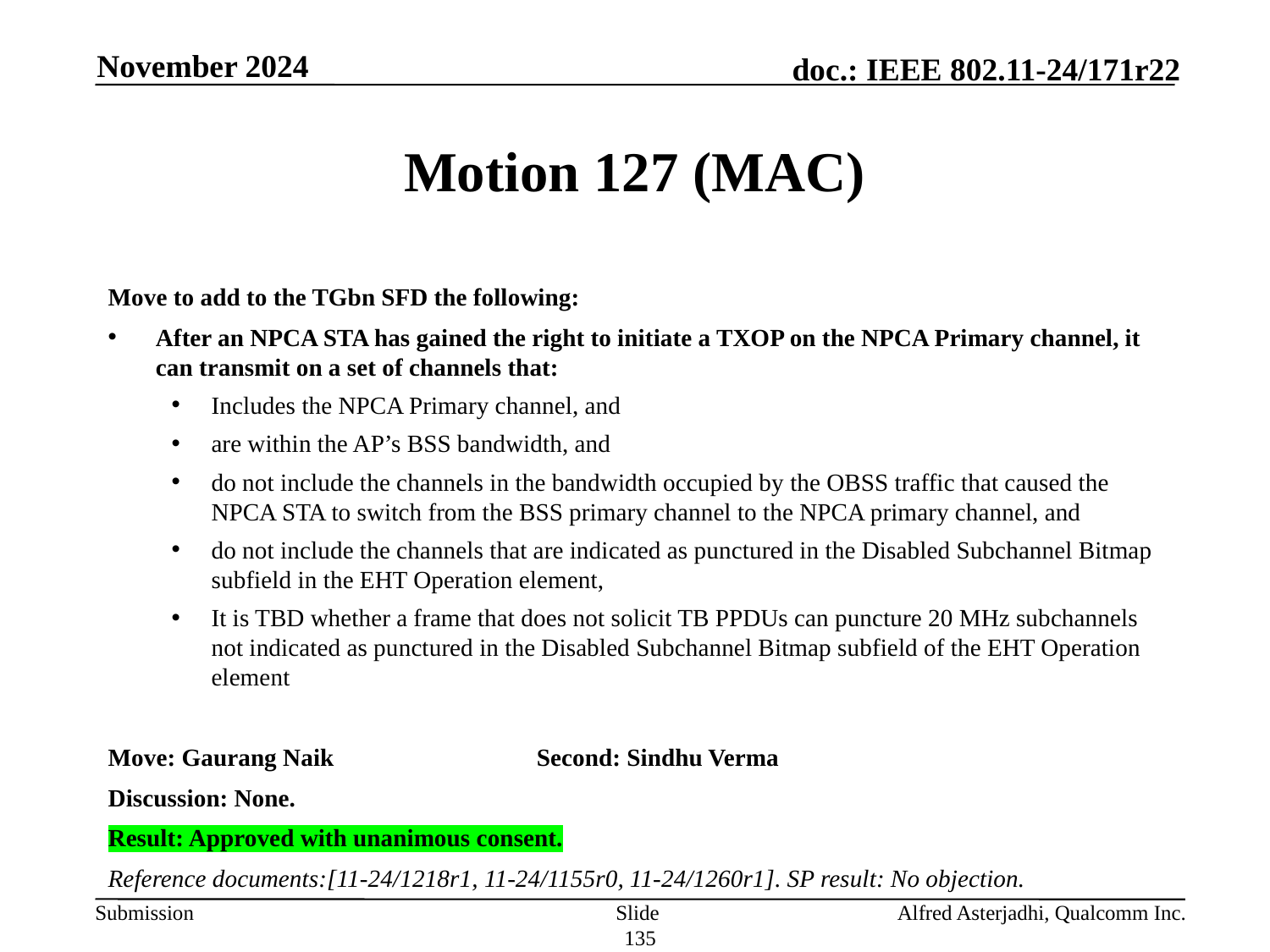

November 2024
# Motion 127 (MAC)
Move to add to the TGbn SFD the following:
After an NPCA STA has gained the right to initiate a TXOP on the NPCA Primary channel, it can transmit on a set of channels that:
Includes the NPCA Primary channel, and
are within the AP’s BSS bandwidth, and
do not include the channels in the bandwidth occupied by the OBSS traffic that caused the NPCA STA to switch from the BSS primary channel to the NPCA primary channel, and
do not include the channels that are indicated as punctured in the Disabled Subchannel Bitmap subfield in the EHT Operation element,
It is TBD whether a frame that does not solicit TB PPDUs can puncture 20 MHz subchannels not indicated as punctured in the Disabled Subchannel Bitmap subfield of the EHT Operation element

Move: Gaurang Naik 		Second: Sindhu Verma
Discussion: None.
Result: Approved with unanimous consent.
Reference documents:[11-24/1218r1, 11-24/1155r0, 11-24/1260r1]. SP result: No objection.

Slide 135
Alfred Asterjadhi, Qualcomm Inc.